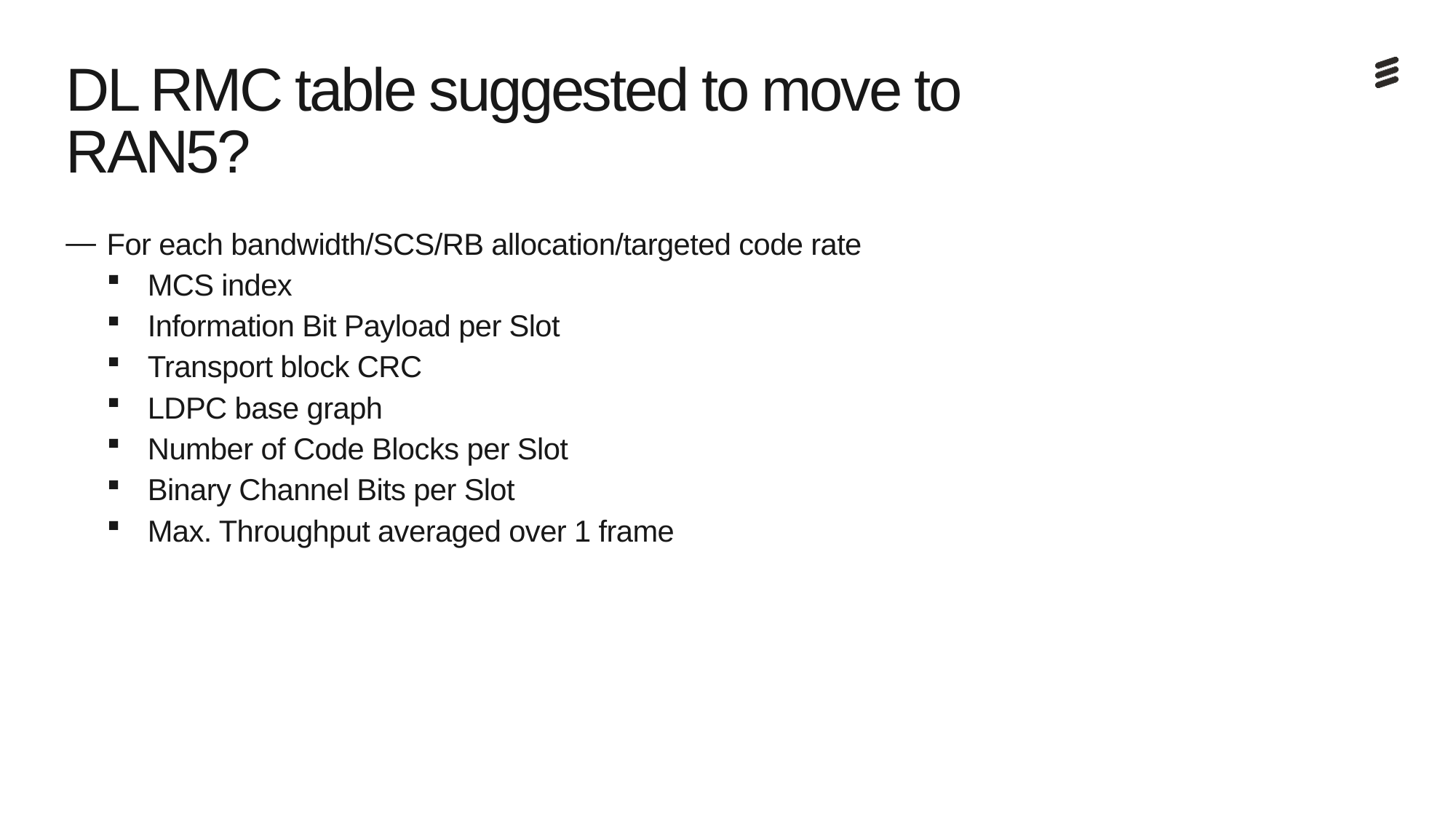

# DL RMC table suggested to move to RAN5?
For each bandwidth/SCS/RB allocation/targeted code rate
MCS index
Information Bit Payload per Slot
Transport block CRC
LDPC base graph
Number of Code Blocks per Slot
Binary Channel Bits per Slot
Max. Throughput averaged over 1 frame